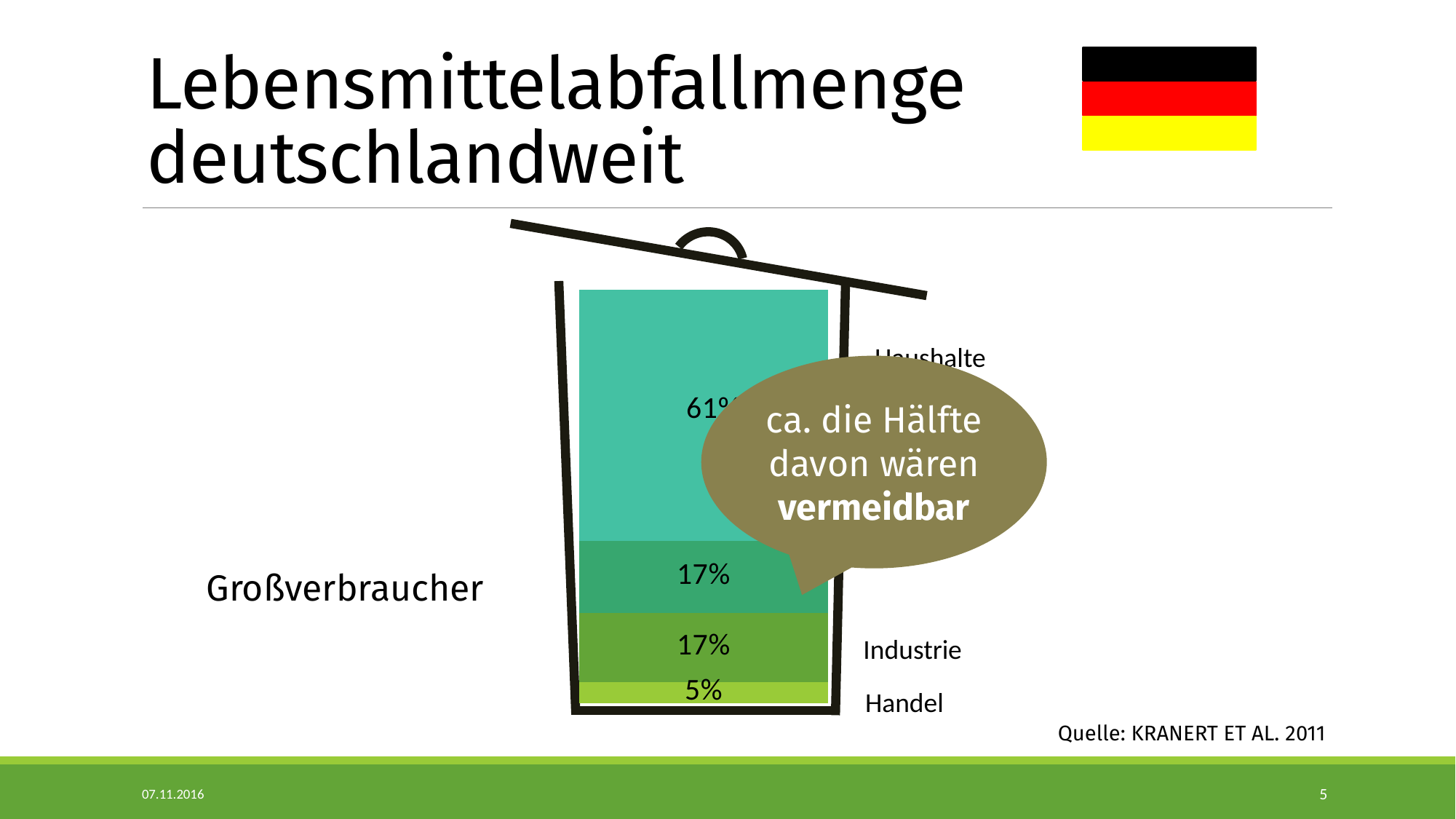

# Lebensmittelabfallmenge deutschlandweit

### Chart

| Category | Handel | Industrie | Großverbraucher | Haushalte |
|---|---|---|---|---|
Haushalte
ca. die Hälfte davon wären vermeidbar
11.
Mio.
Tonnen
Großverbraucher
Industrie
Handel
Quelle: Kranert et al. 2011
07.11.2016
5